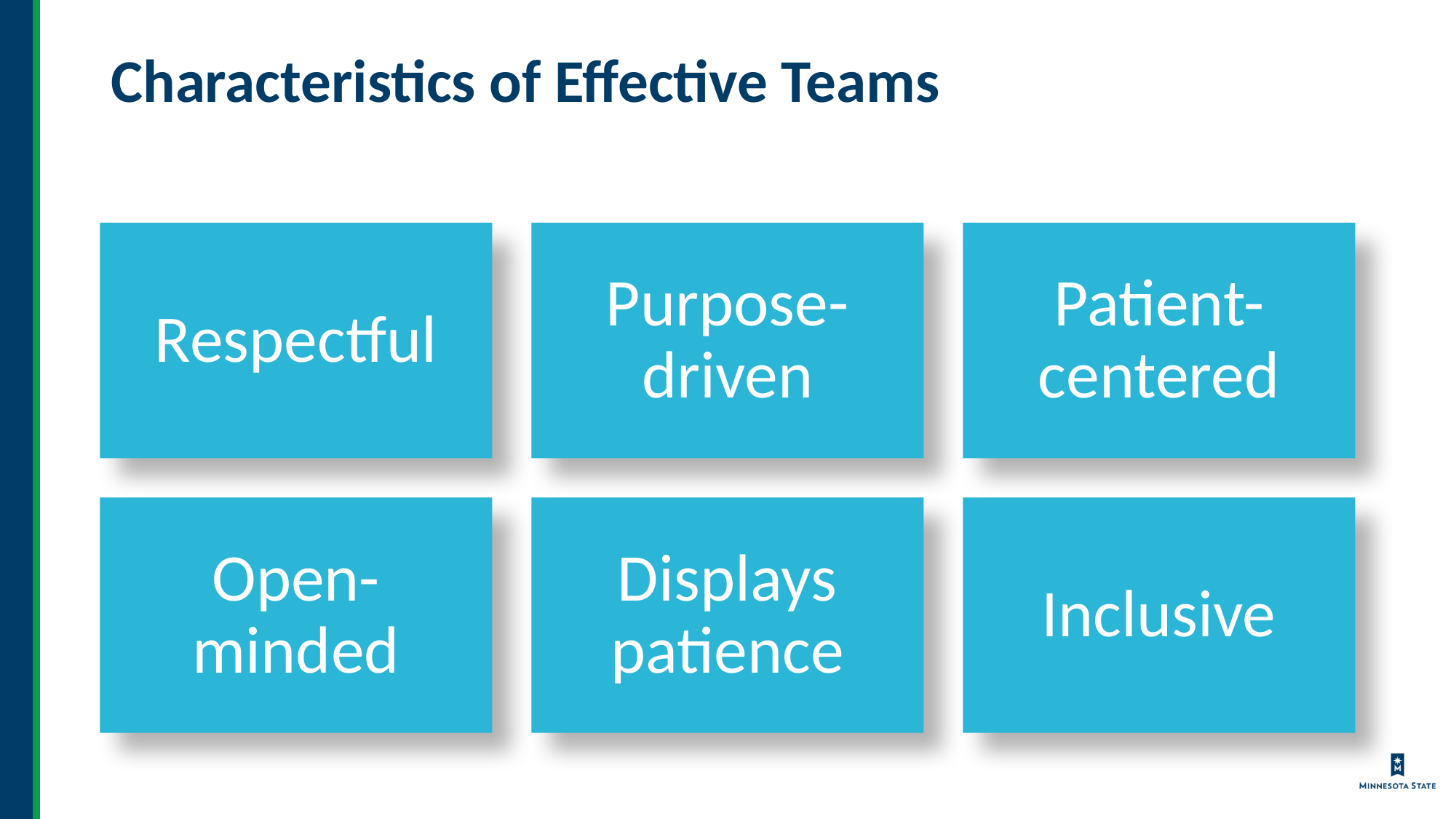

# Characteristics of Effective Teams
Respectful
Purpose- driven
Patient- centered
Open-minded
Displays patience
Inclusive